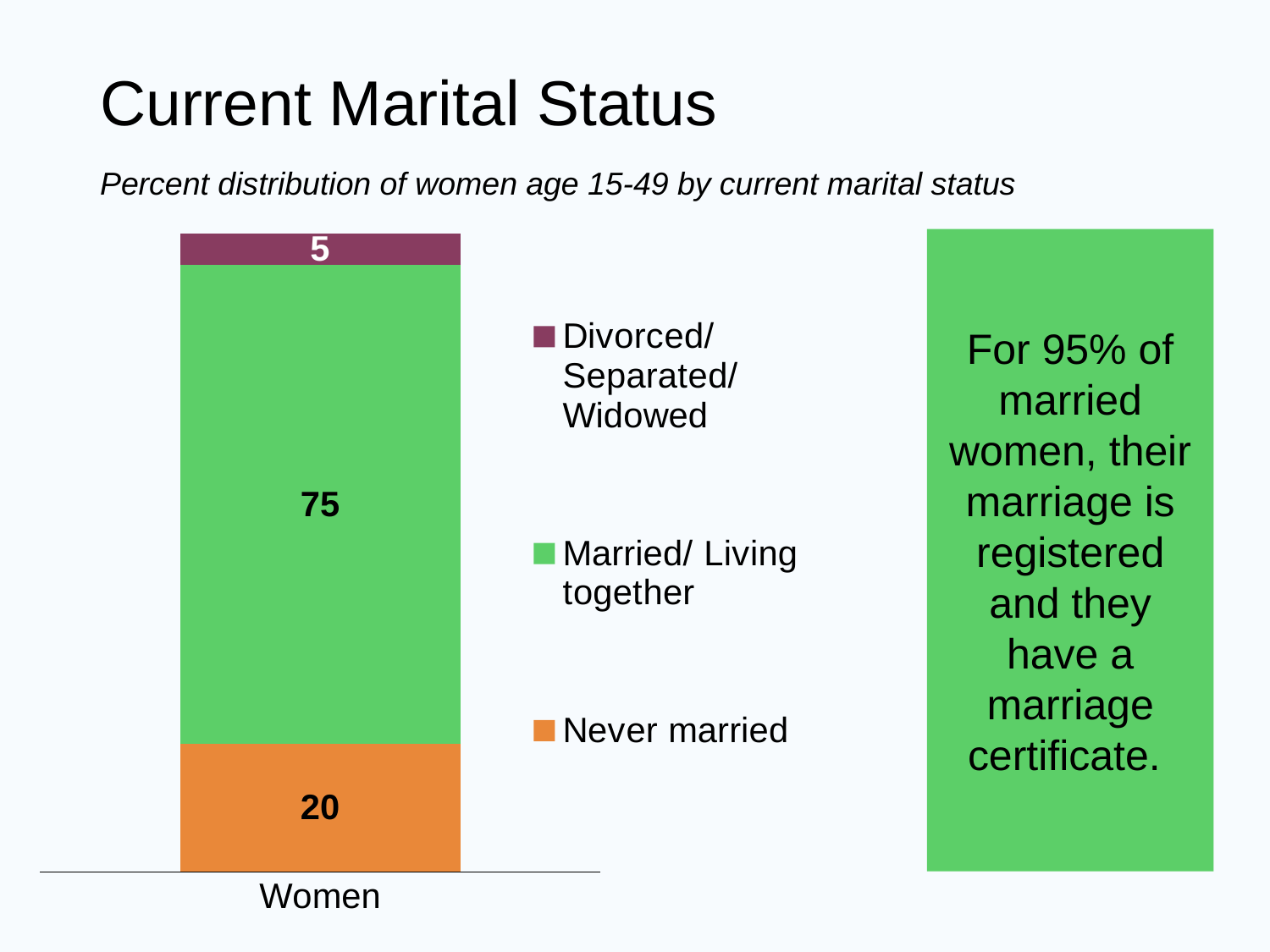

# Current Marital Status
Percent distribution of women age 15-49 by current marital status

### Chart

| Category | Never married | Married/ Living together | Divorced/ Separated/ Widowed |
|---|---|---|---|
| Women | 20.0 | 75.0 | 5.0 |
For 95% of married women, their marriage is registered and they have a marriage certificate.